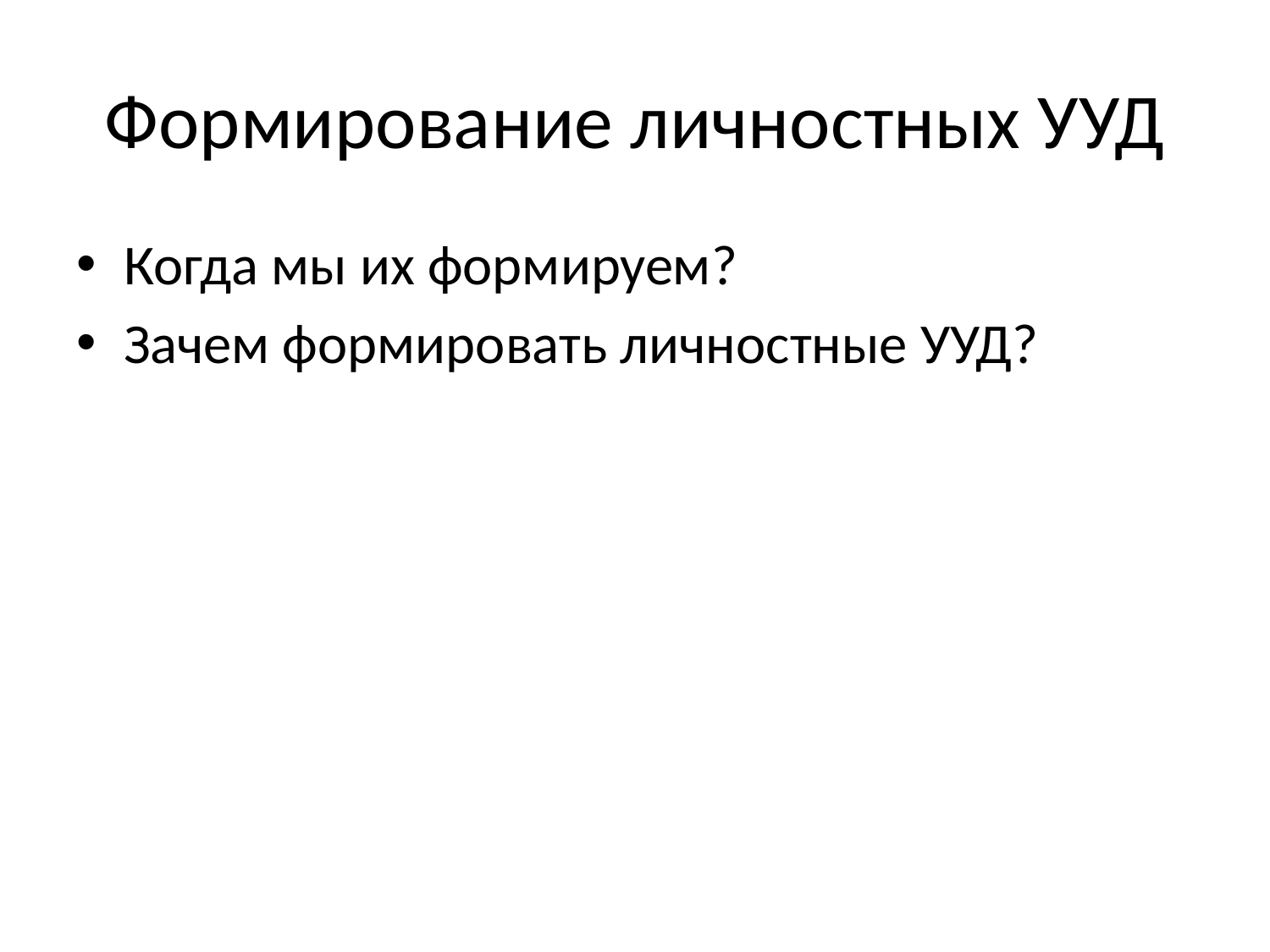

# Формирование личностных УУД
Когда мы их формируем?
Зачем формировать личностные УУД?